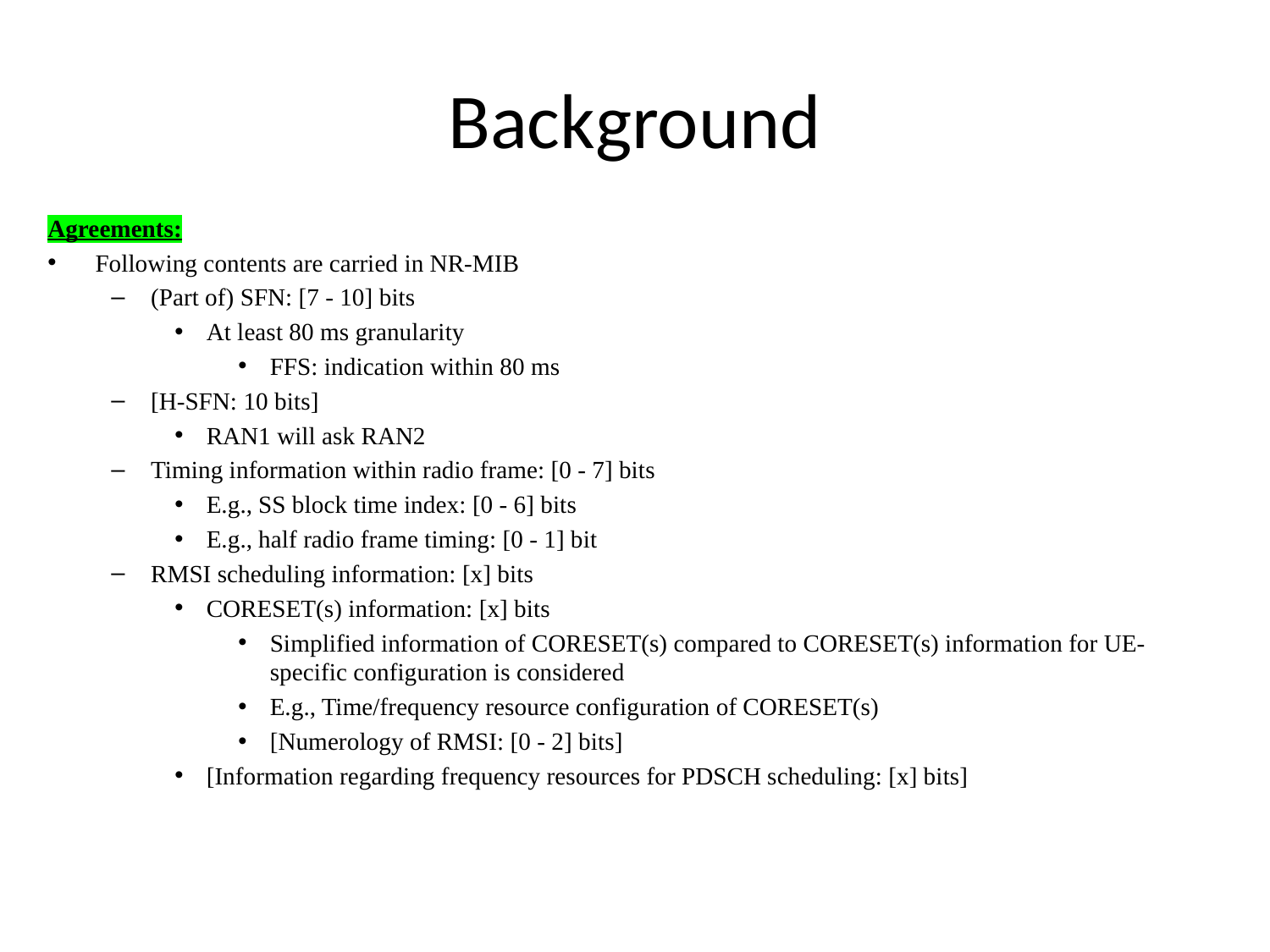

# Background
Agreements:
Following contents are carried in NR-MIB
(Part of) SFN: [7 - 10] bits
At least 80 ms granularity
FFS: indication within 80 ms
[H-SFN: 10 bits]
RAN1 will ask RAN2
Timing information within radio frame: [0 - 7] bits
E.g., SS block time index: [0 - 6] bits
E.g., half radio frame timing: [0 - 1] bit
RMSI scheduling information: [x] bits
CORESET(s) information: [x] bits
Simplified information of CORESET(s) compared to CORESET(s) information for UE-specific configuration is considered
E.g., Time/frequency resource configuration of CORESET(s)
[Numerology of RMSI: [0 - 2] bits]
[Information regarding frequency resources for PDSCH scheduling: [x] bits]